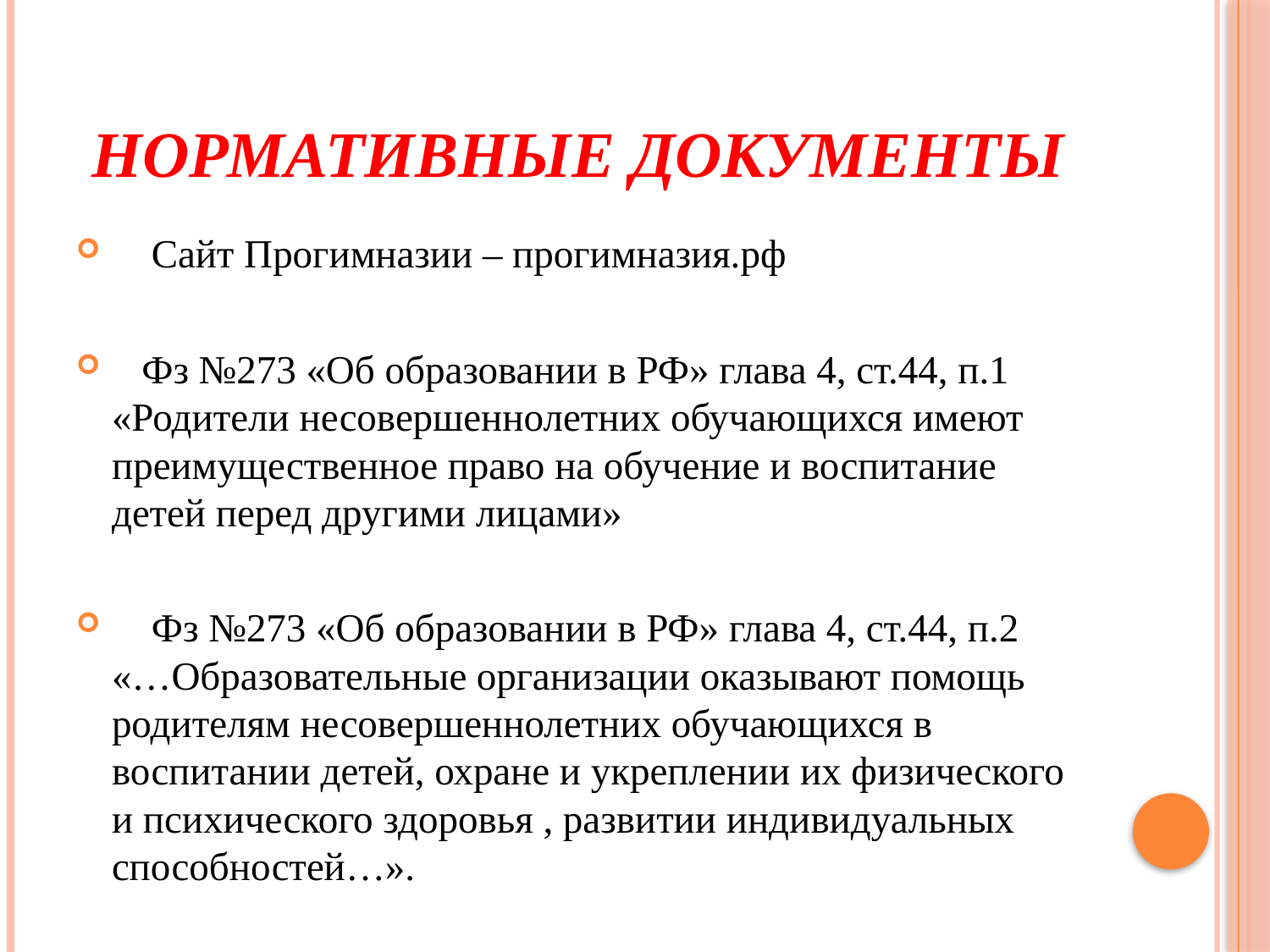

# Нормативные документы
    Сайт Прогимназии – прогимназия.рф

   Фз №273 «Об образовании в РФ» глава 4, ст.44, п.1 «Родители несовершеннолетних обучающихся имеют преимущественное право на обучение и воспитание детей перед другими лицами»

    Фз №273 «Об образовании в РФ» глава 4, ст.44, п.2 «…Образовательные организации оказывают помощь родителям несовершеннолетних обучающихся в воспитании детей, охране и укреплении их физического и психического здоровья , развитии индивидуальных способностей…».